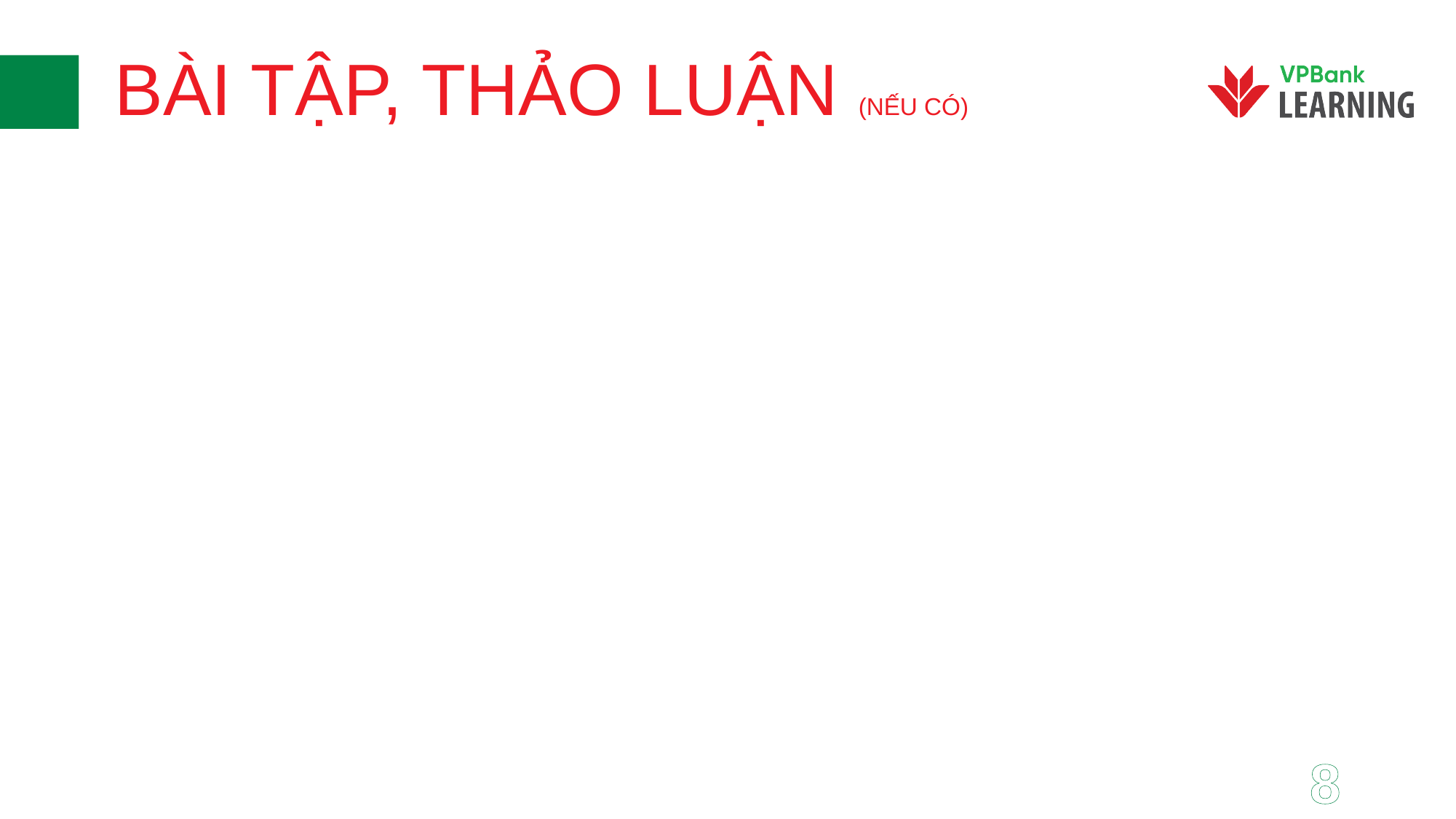

# BÀI TẬP, THẢO LUẬN (NẾU CÓ)
8